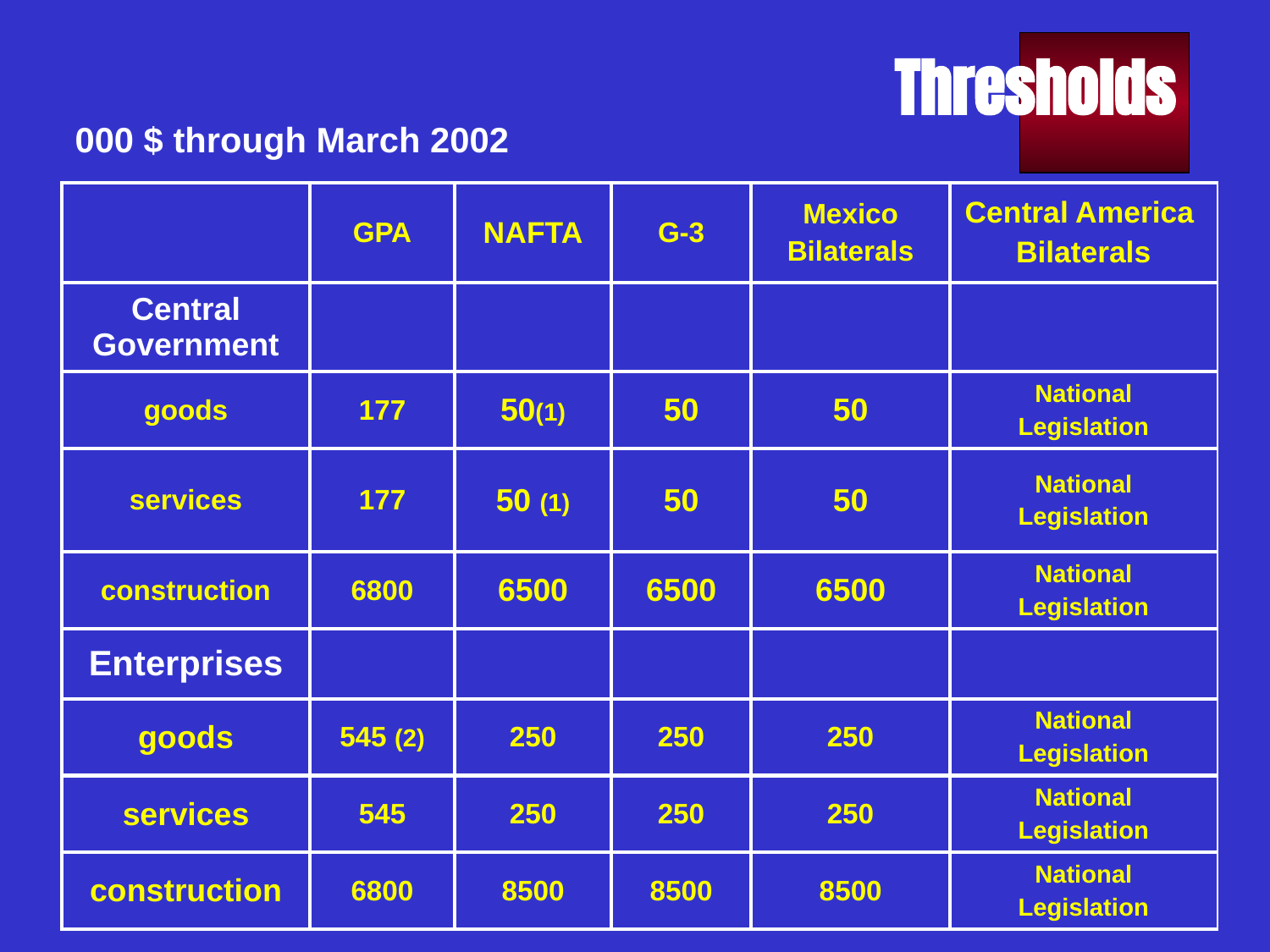

Thresholds

000 $ through March 2002
|  | GPA | NAFTA | G-3 | Mexico Bilaterals | Central America Bilaterals |
| --- | --- | --- | --- | --- | --- |
| Central Government |  |  |  |  |  |
| goods | 177 | 50(1) | 50 | 50 | National Legislation |
| services | 177 | 50 (1) | 50 | 50 | National Legislation |
| construction | 6800 | 6500 | 6500 | 6500 | National Legislation |
| Enterprises |  |  |  |  |  |
| goods | 545 (2) | 250 | 250 | 250 | National Legislation |
| services | 545 | 250 | 250 | 250 | National Legislation |
| construction | 6800 | 8500 | 8500 | 8500 | National Legislation |